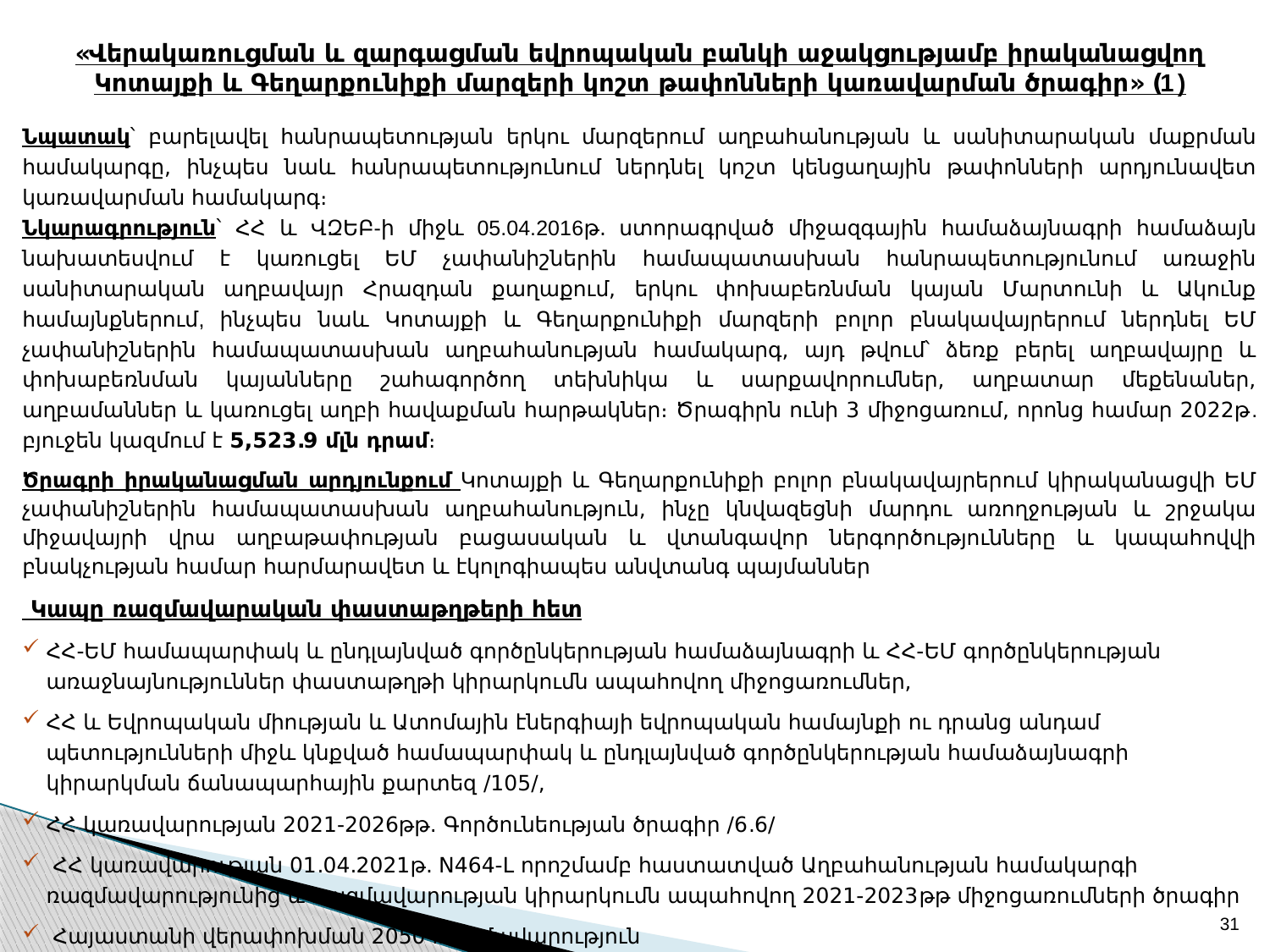

«Վերակառուցման և զարգացման եվրոպական բանկի աջակցությամբ իրականացվող Կոտայքի և Գեղարքունիքի մարզերի կոշտ թափոնների կառավարման ծրագիր» (1)

Նպատակ՝ բարելավել հանրապետության երկու մարզերում աղբահանության և սանիտարական մաքրման համակարգը, ինչպես նաև հանրապետությունում ներդնել կոշտ կենցաղային թափոնների արդյունավետ կառավարման համակարգ։
Նկարագրություն՝ ՀՀ և ՎԶԵԲ-ի միջև 05.04.2016թ. ստորագրված միջազգային համաձայնագրի համաձայն նախատեսվում է կառուցել ԵՄ չափանիշներին համապատասխան հանրապետությունում առաջին սանիտարական աղբավայր Հրազդան քաղաքում, երկու փոխաբեռնման կայան Մարտունի և Ակունք համայնքներում, ինչպես նաև Կոտայքի և Գեղարքունիքի մարզերի բոլոր բնակավայրերում ներդնել ԵՄ չափանիշներին համապատասխան աղբահանության համակարգ, այդ թվում՝ ձեռք բերել աղբավայրը և փոխաբեռնման կայանները շահագործող տեխնիկա և սարքավորումներ, աղբատար մեքենաներ, աղբամաններ և կառուցել աղբի հավաքման հարթակներ։ Ծրագիրն ունի 3 միջոցառում, որոնց համար 2022թ. բյուջեն կազմում է 5,523.9 մլն դրամ։
Ծրագրի իրականացման արդյունքում Կոտայքի և Գեղարքունիքի բոլոր բնակավայրերում կիրականացվի ԵՄ չափանիշներին համապատասխան աղբահանություն, ինչը կնվազեցնի մարդու առողջության և շրջակա միջավայրի վրա աղբաթափության բացասական և վտանգավոր ներգործությունները և կապահովվի բնակչության համար հարմարավետ և էկոլոգիապես անվտանգ պայմաններ
 Կապը ռազմավարական փաստաթղթերի հետ
ՀՀ-ԵՄ համապարփակ և ընդլայնված գործընկերության համաձայնագրի և ՀՀ-ԵՄ գործընկերության առաջնայնություններ փաստաթղթի կիրարկումն ապահովող միջոցառումներ,
ՀՀ և Եվրոպական միության և Ատոմային էներգիայի եվրոպական համայնքի ու դրանց անդամ պետությունների միջև կնքված համապարփակ և ընդլայնված գործընկերության համաձայնագրի կիրարկման ճանապարհային քարտեզ /105/,
ՀՀ կառավարության 2021-2026թթ. Գործունեության ծրագիր /6.6/
 ՀՀ կառավարության 01.04.2021թ. N464-Լ որոշմամբ հաստատված Աղբահանության համակարգի ռազմավարությունից և ռազմավարության կիրարկումն ապահովող 2021-2023թթ միջոցառումների ծրագիր
 Հայաստանի վերափոխման 2050 ռազմավարություն
31